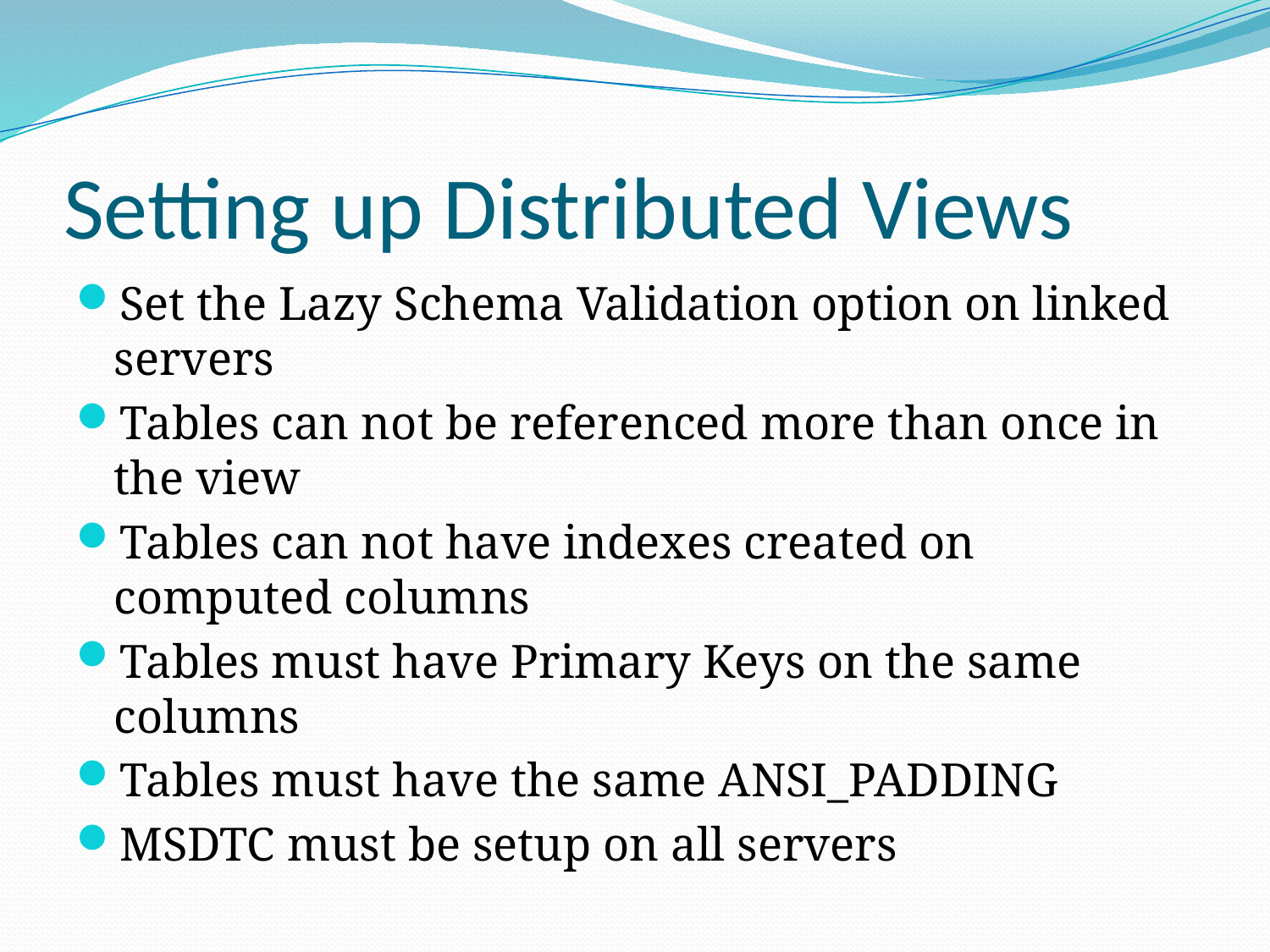

# Setting up Distributed Views
Set the Lazy Schema Validation option on linked servers
Tables can not be referenced more than once in the view
Tables can not have indexes created on computed columns
Tables must have Primary Keys on the same columns
Tables must have the same ANSI_PADDING
MSDTC must be setup on all servers